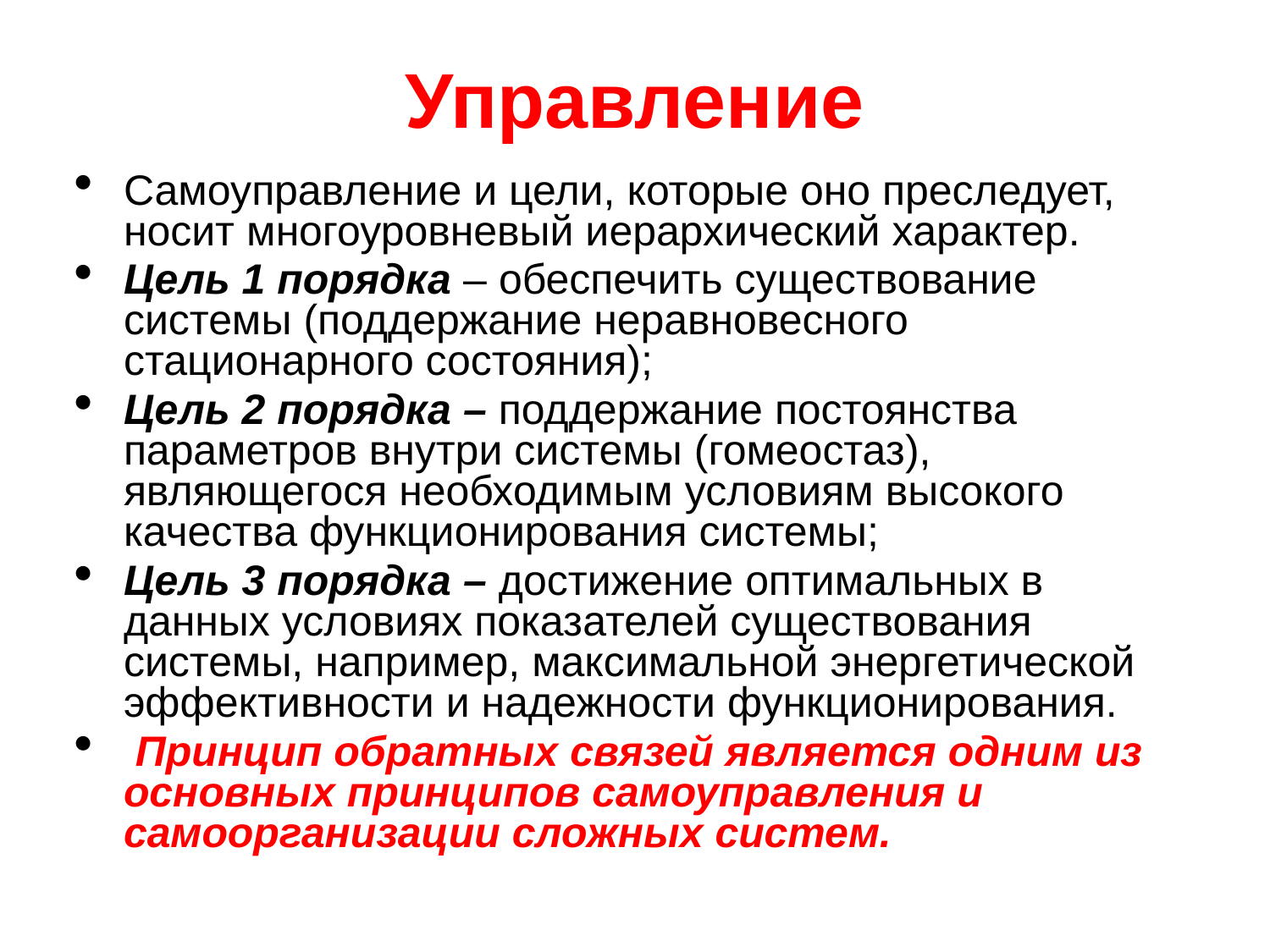

Управление
Самоуправление и цели, которые оно преследует, носит многоуровневый иерархический характер.
Цель 1 порядка – обеспечить существование системы (поддержание неравновесного стационарного состояния);
Цель 2 порядка – поддержание постоянства параметров внутри системы (гомеостаз), являющегося необходимым условиям высокого качества функционирования системы;
Цель 3 порядка – достижение оптимальных в данных условиях показателей существования системы, например, максимальной энергетической эффективности и надежности функционирования.
 Принцип обратных связей является одним из основных принципов самоуправления и самоорганизации сложных систем.